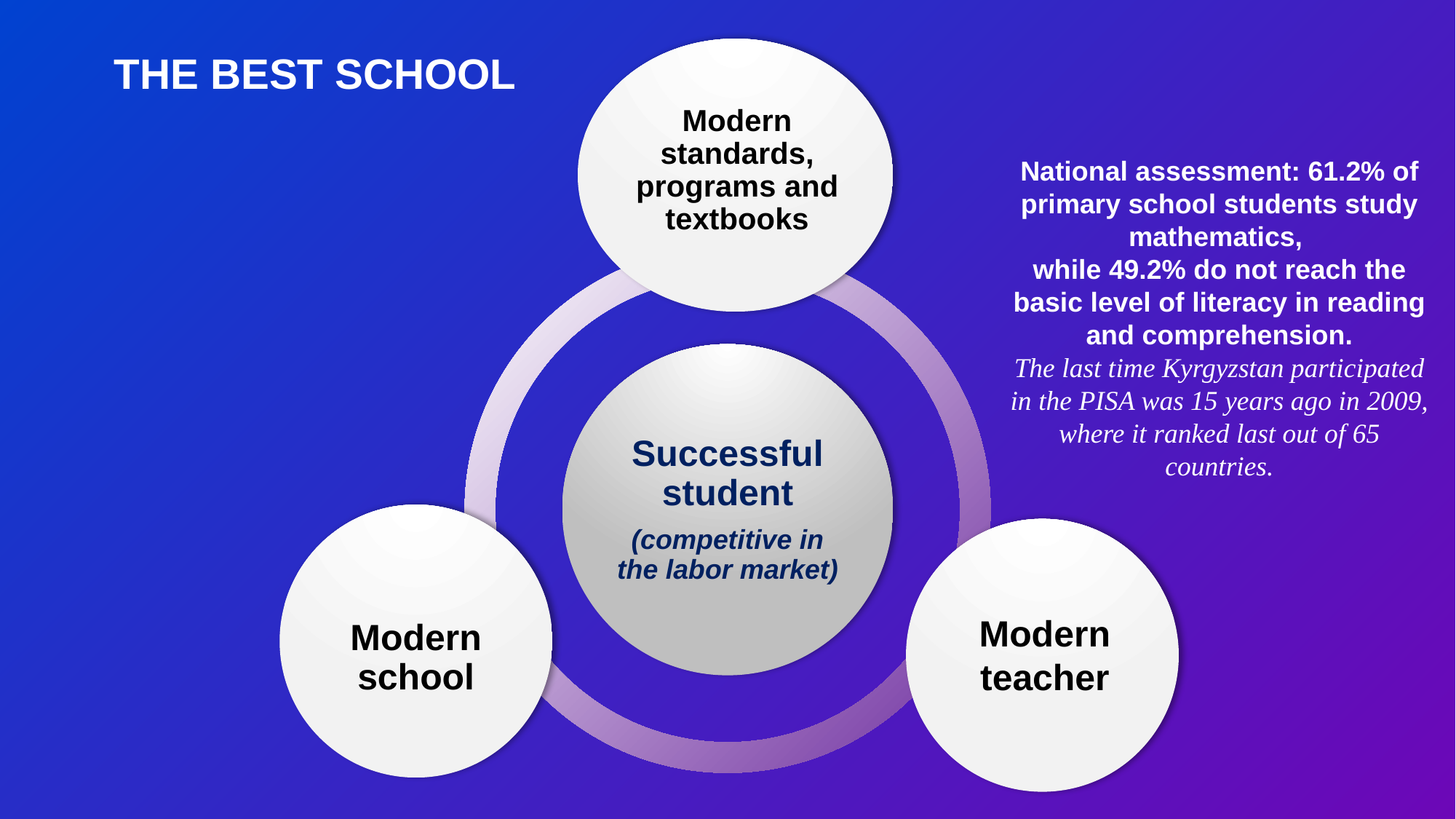

THE BEST SCHOOL

Modern standards, programs and textbooks

Successful student
(competitive in the labor market)

Modern teacher
Modern school
National assessment: 61.2% of primary school students study mathematics,
while 49.2% do not reach the basic level of literacy in reading and comprehension.
The last time Kyrgyzstan participated in the PISA was 15 years ago in 2009, where it ranked last out of 65 countries.